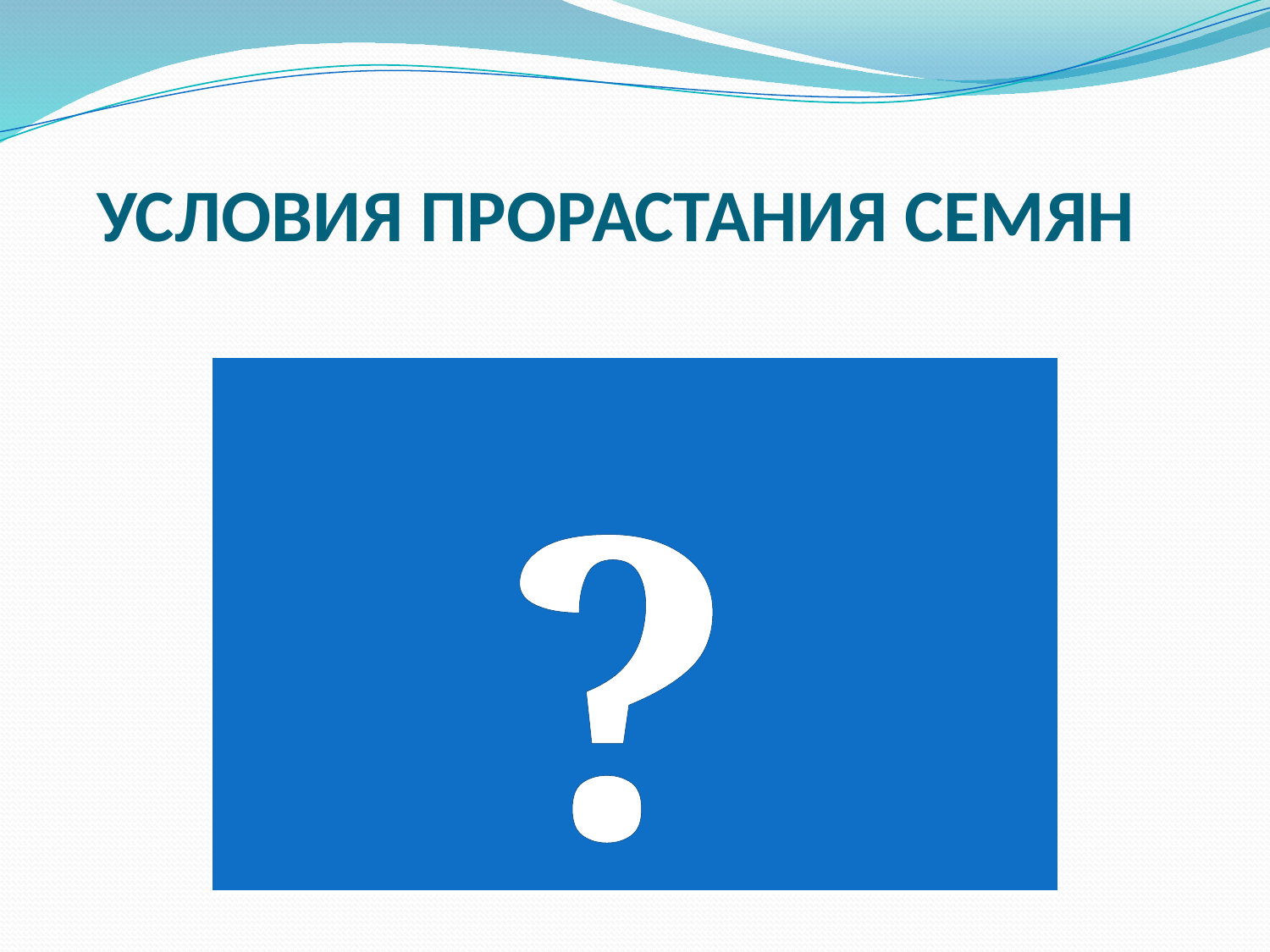

# УСЛОВИЯ ПРОРАСТАНИЯ СЕМЯН
|  |
| --- |
?